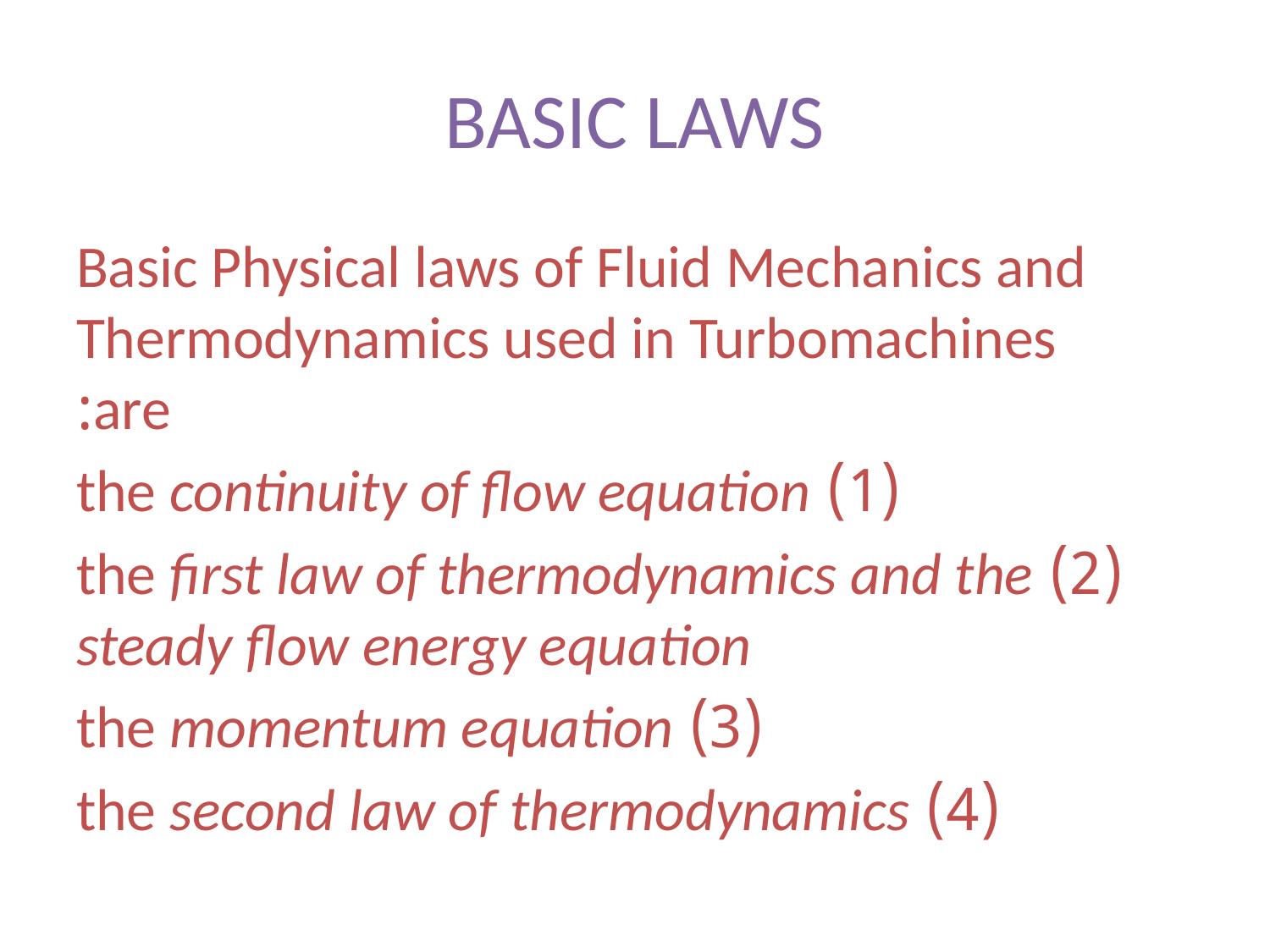

# BASIC LAWS
Basic Physical laws of Fluid Mechanics and Thermodynamics used in Turbomachines are:
(1) the continuity of flow equation
(2) the first law of thermodynamics and the steady flow energy equation
(3) the momentum equation
(4) the second law of thermodynamics